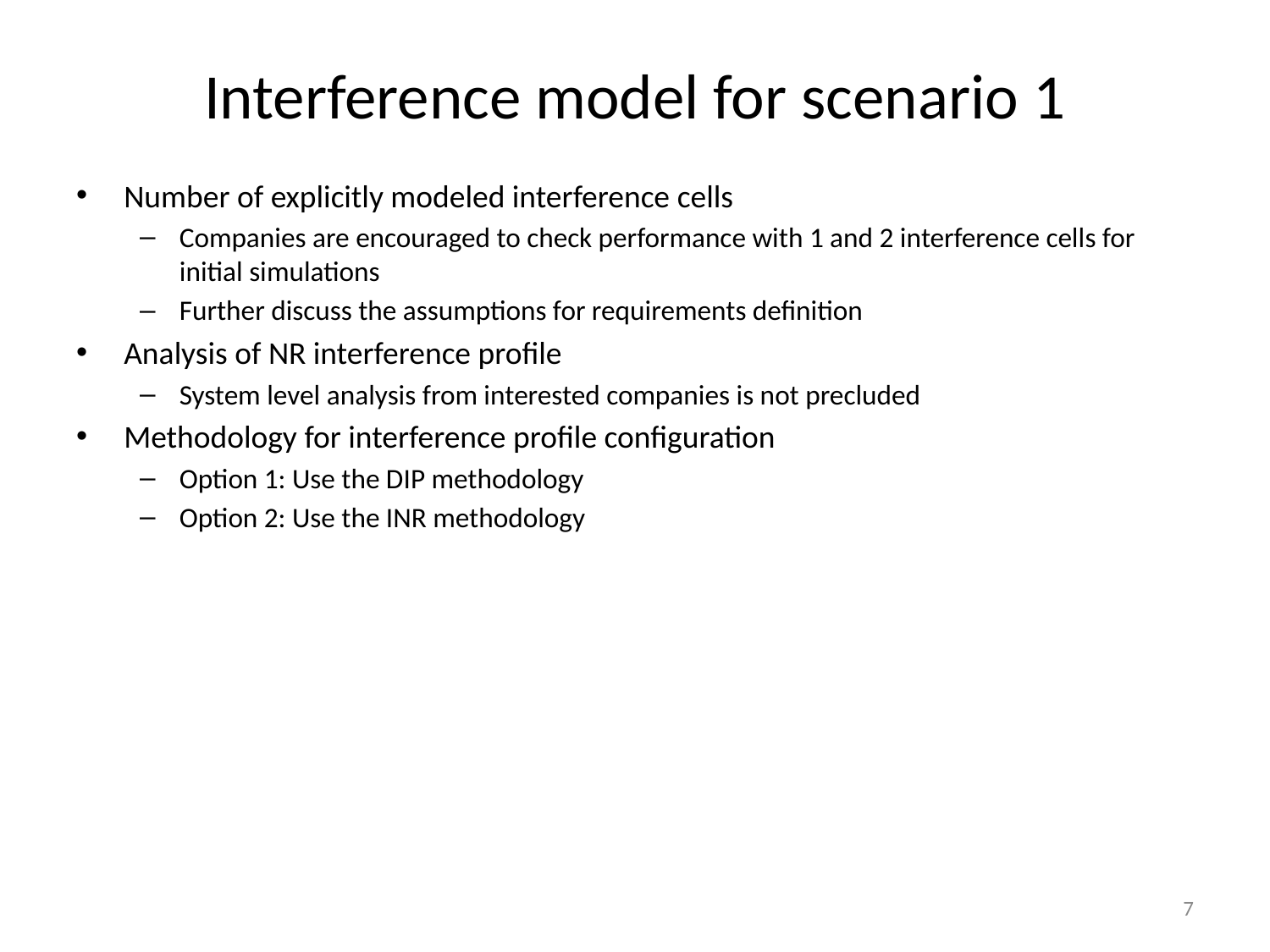

# Interference model for scenario 1
Number of explicitly modeled interference cells
Companies are encouraged to check performance with 1 and 2 interference cells for initial simulations
Further discuss the assumptions for requirements definition
Analysis of NR interference profile
System level analysis from interested companies is not precluded
Methodology for interference profile configuration
Option 1: Use the DIP methodology
Option 2: Use the INR methodology

7